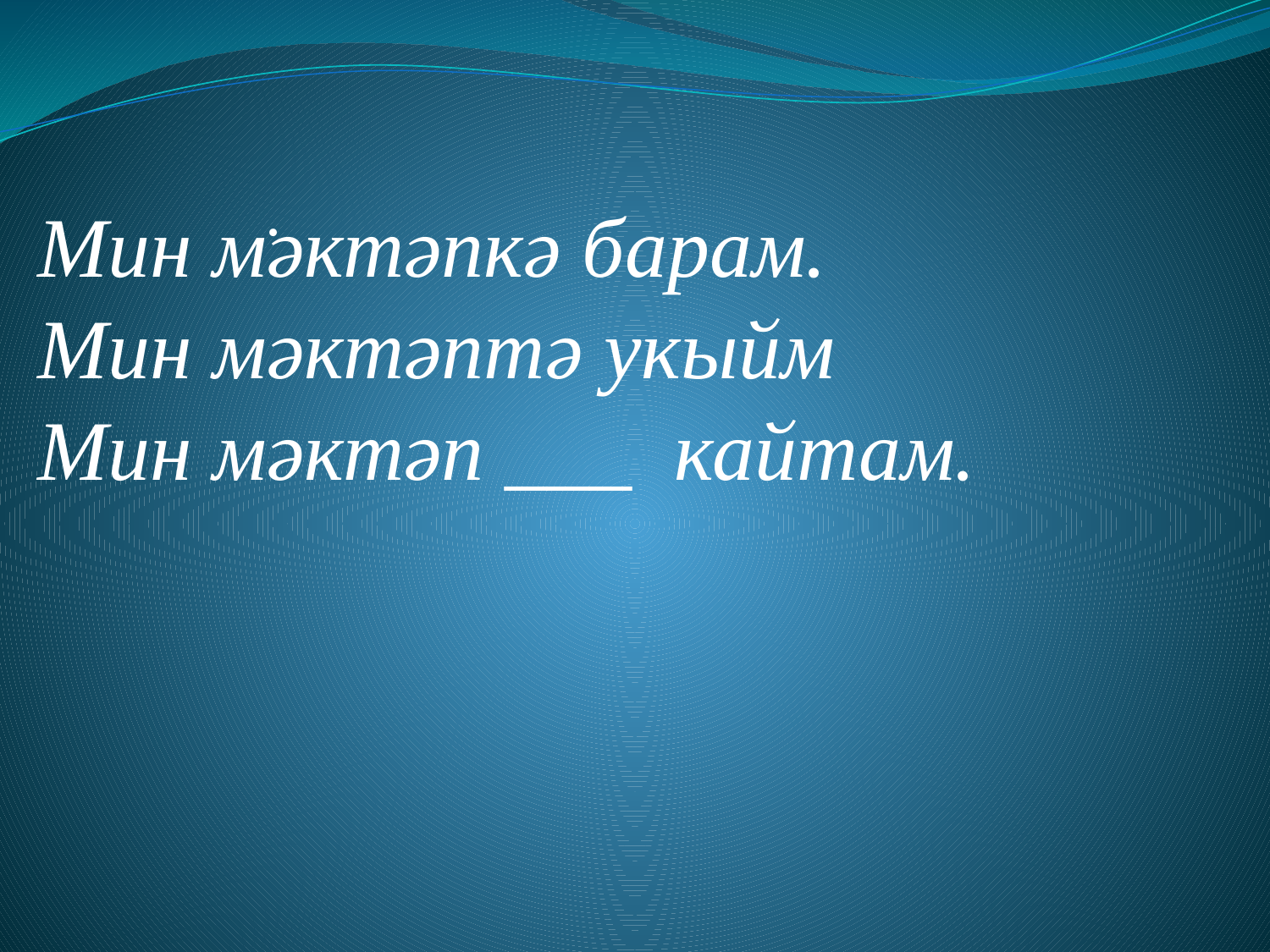

.

Мин мәктәпкә барам.
Мин мәктәптә укыйм
Мин мәктәп ___  кайтам.